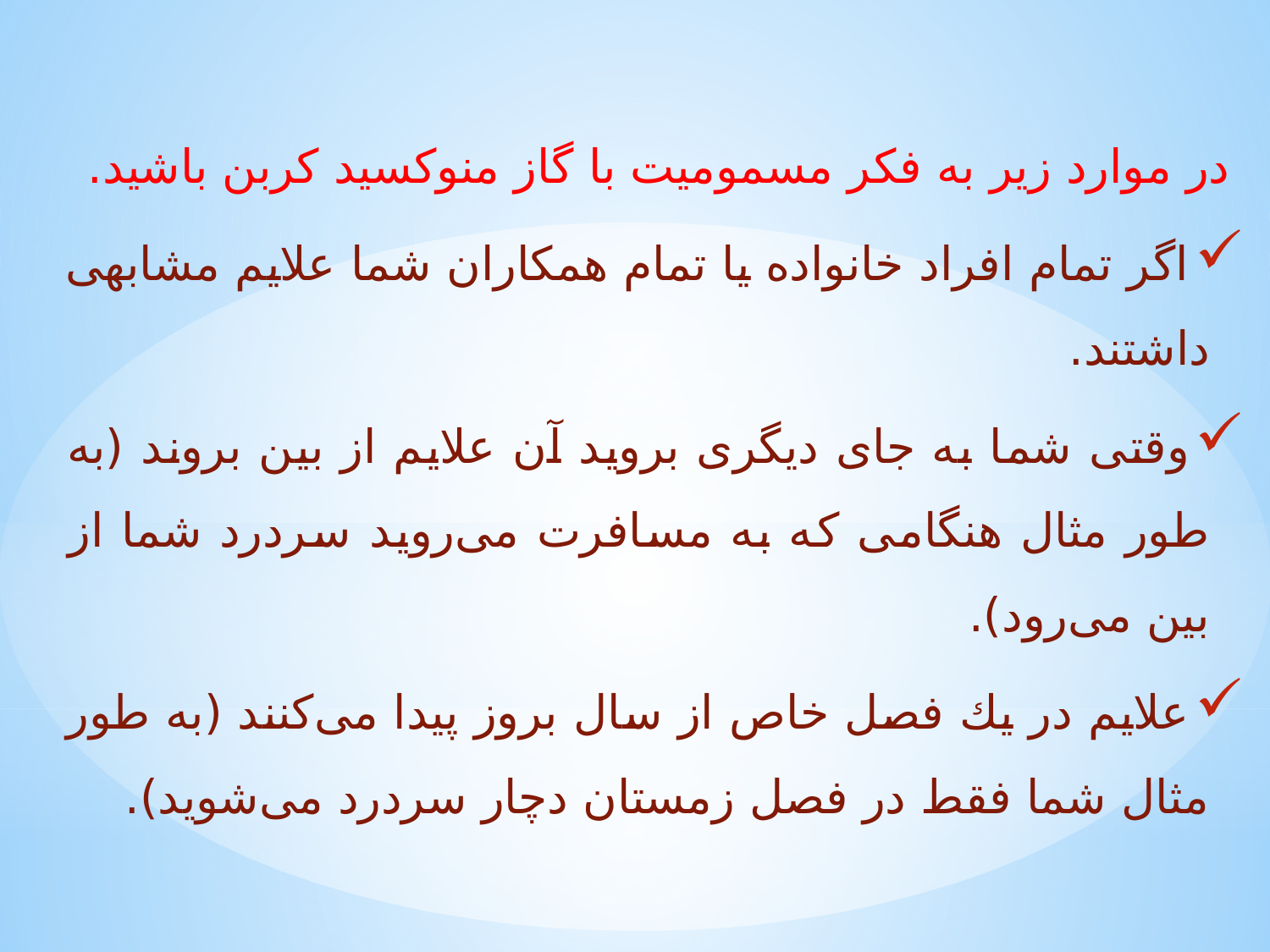

در موارد زیر به فكر مسمومیت با گاز منوكسید كربن باشید.
اگر تمام افراد خانواده یا تمام همكاران شما علایم مشابهی داشتند.
وقتی شما به جای دیگری بروید آن علایم از بین بروند (به طور مثال هنگامی كه به مسافرت می‌روید سردرد شما از بین می‌رود).
علایم در یك فصل خاص از سال بروز پیدا می‌كنند (به طور مثال شما فقط در فصل زمستان دچار سردرد می‌شوید).